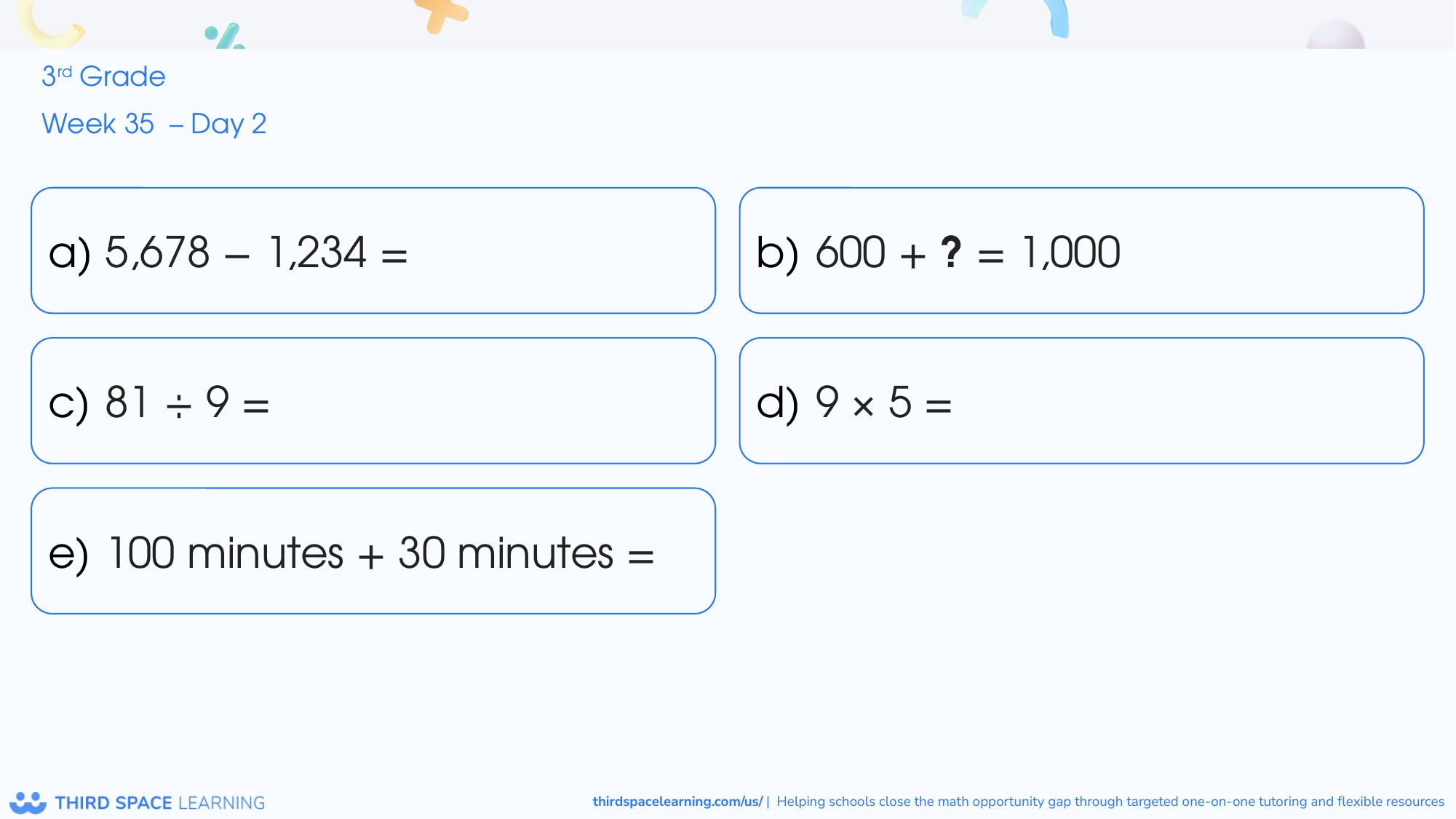

3rd Grade
Week 35  – Day 2
5,678 − 1,234 =
600 + ? = 1,000
81 ÷ 9 =
9 × 5 =
100 minutes + 30 minutes =